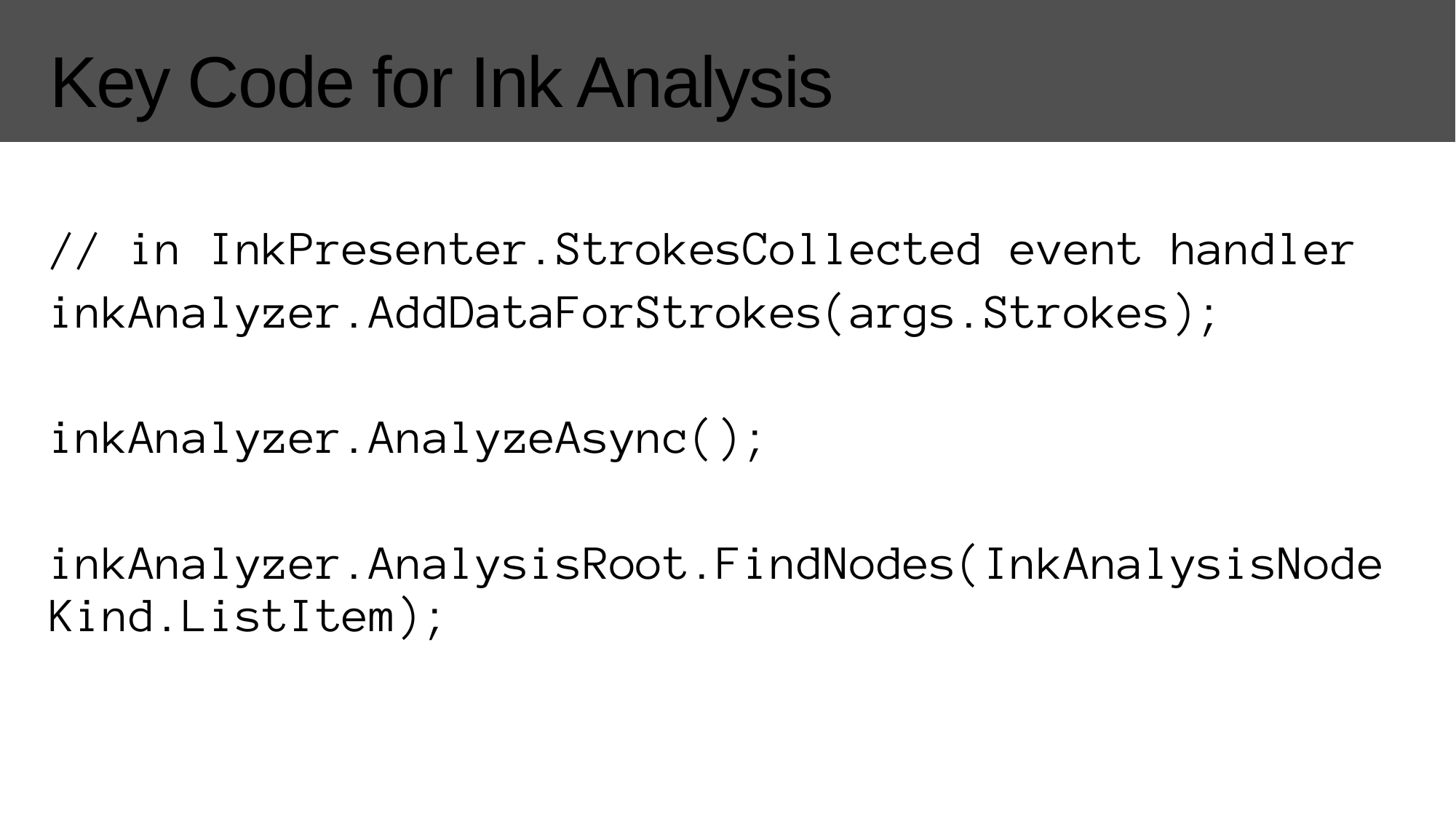

# Key Code for Ink Analysis

// in InkPresenter.StrokesCollected event handler
inkAnalyzer.AddDataForStrokes(args.Strokes);

inkAnalyzer.AnalyzeAsync();

inkAnalyzer.AnalysisRoot.FindNodes(InkAnalysisNodeKind.ListItem);